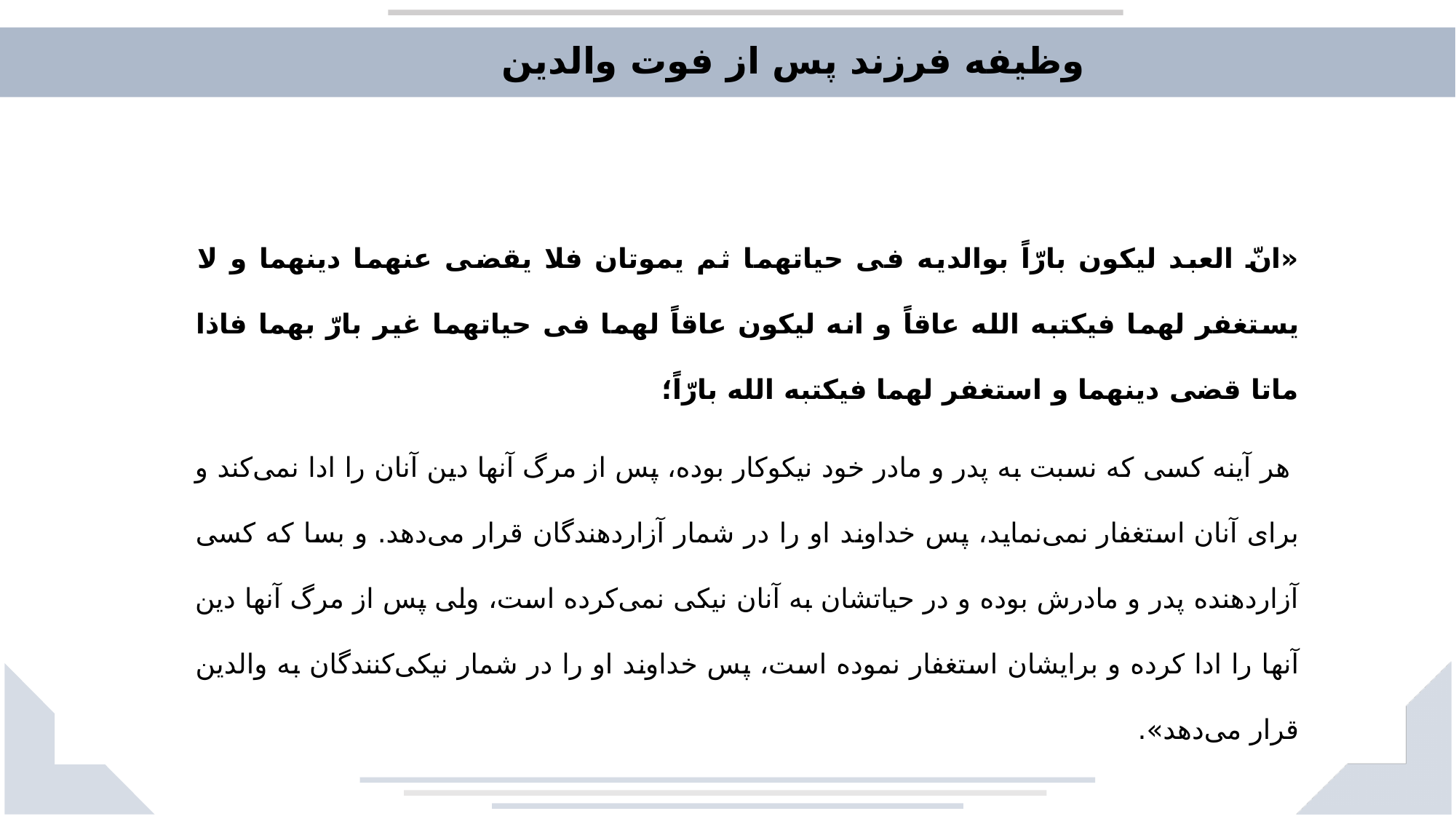

وظیفه فرزند پس از فوت والدین
«انّ العبد لیکون بارّاً بوالدیه فی حیاتهما ثم یموتان فلا یقضی عنهما دینهما و لا یستغفر لهما فیکتبه الله عاقاً و انه لیکون عاقاً لهما فی حیاتهما غیر بارّ بهما فاذا ماتا قضی دینهما و استغفر لهما فیکتبه الله بارّاً؛
 هر آینه کسی که نسبت به پدر و مادر خود نیکوکار بوده، پس از مرگ آنها دین آنان را ادا نمی‌کند و برای آنان استغفار نمی‌نماید، پس خداوند او را در شمار آزاردهندگان قرار می‌دهد. و بسا که کسی آزاردهنده پدر و مادرش بوده و در حیاتشان به آنان نیکی نمی‌کرده است، ولی پس از مرگ آنها دین آنها را ادا کرده و برایشان استغفار نموده است، پس خداوند او را در شمار نیکی‌کنندگان به والدین قرار می‌دهد».